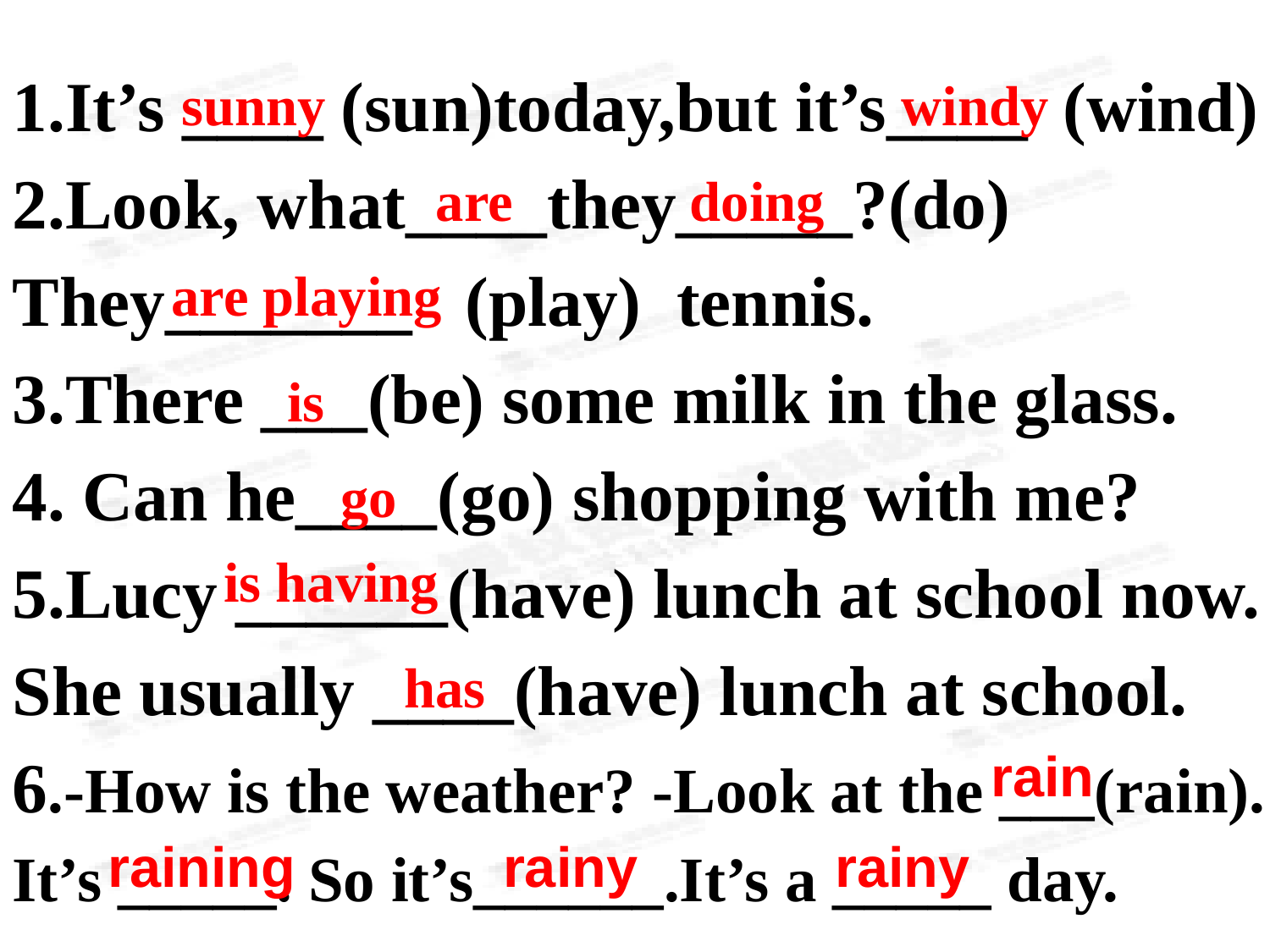

1.It’s ____ (sun)today,but it’s____  (wind)
2.Look, what____they_____?(do)
They_______   (play)  tennis.
3.There ___(be) some milk in the glass.
4. Can he____(go) shopping with me?
5.Lucy ______(have) lunch at school now.  She usually ____(have) lunch at school.
6.-How is the weather? -Look at the ___(rain). It’s _____. So it’s______.It’s a _____ day.
sunny
windy
are
doing

are playing

is

go

is having

has

 rain
raining
 rainy
 rainy